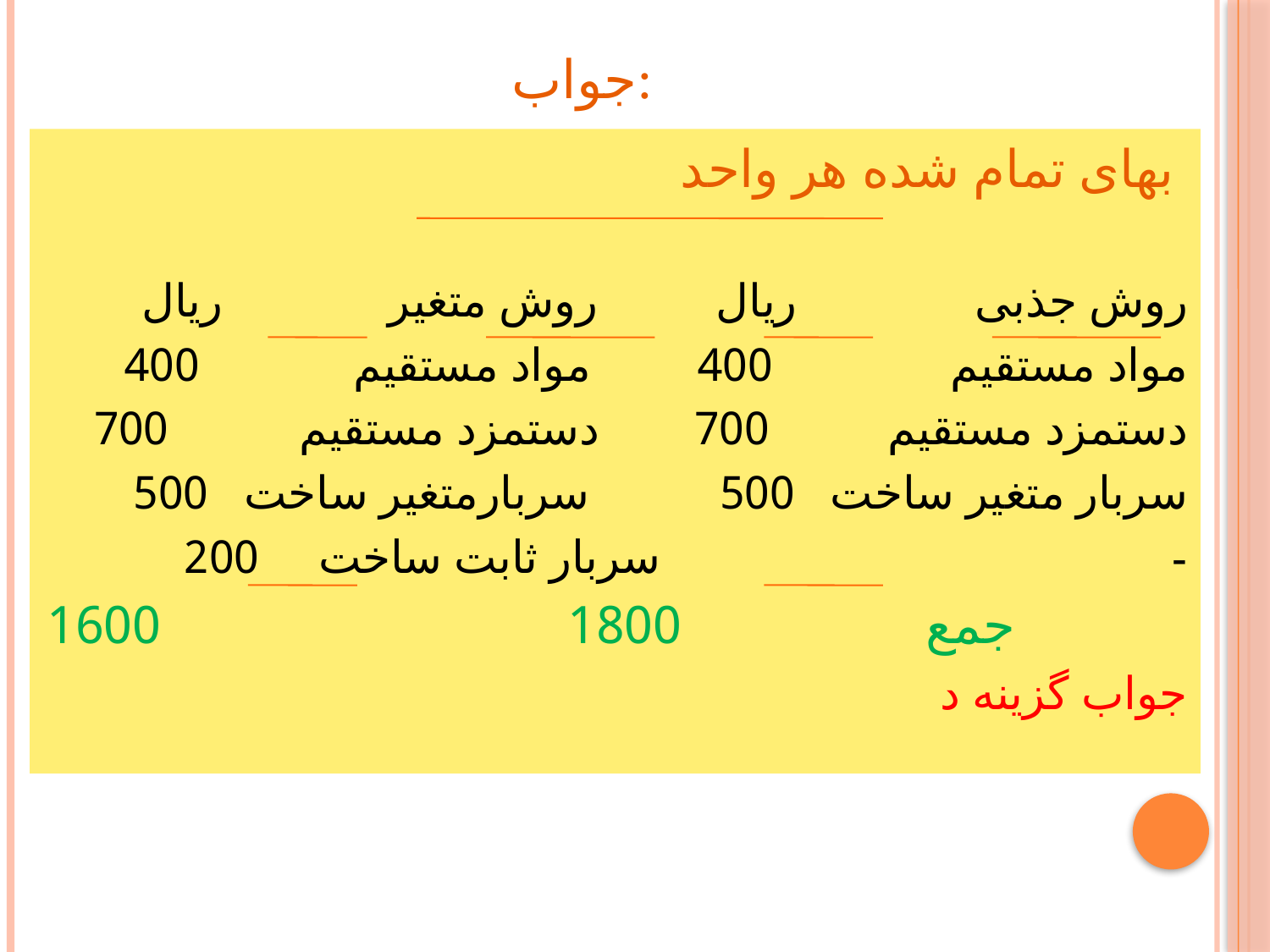

# جواب:
                        بهای تمام شده هر واحد

روش جذبی               ریال          روش متغیر              ریال
مواد مستقیم               400         مواد مستقیم             400
دستمزد مستقیم          700        دستمزد مستقیم           700
سربار متغیر ساخت   500           سربارمتغیر ساخت   500
سربار ثابت ساخت     200                                         -
جمع                  1800                              1600
جواب گزینه د